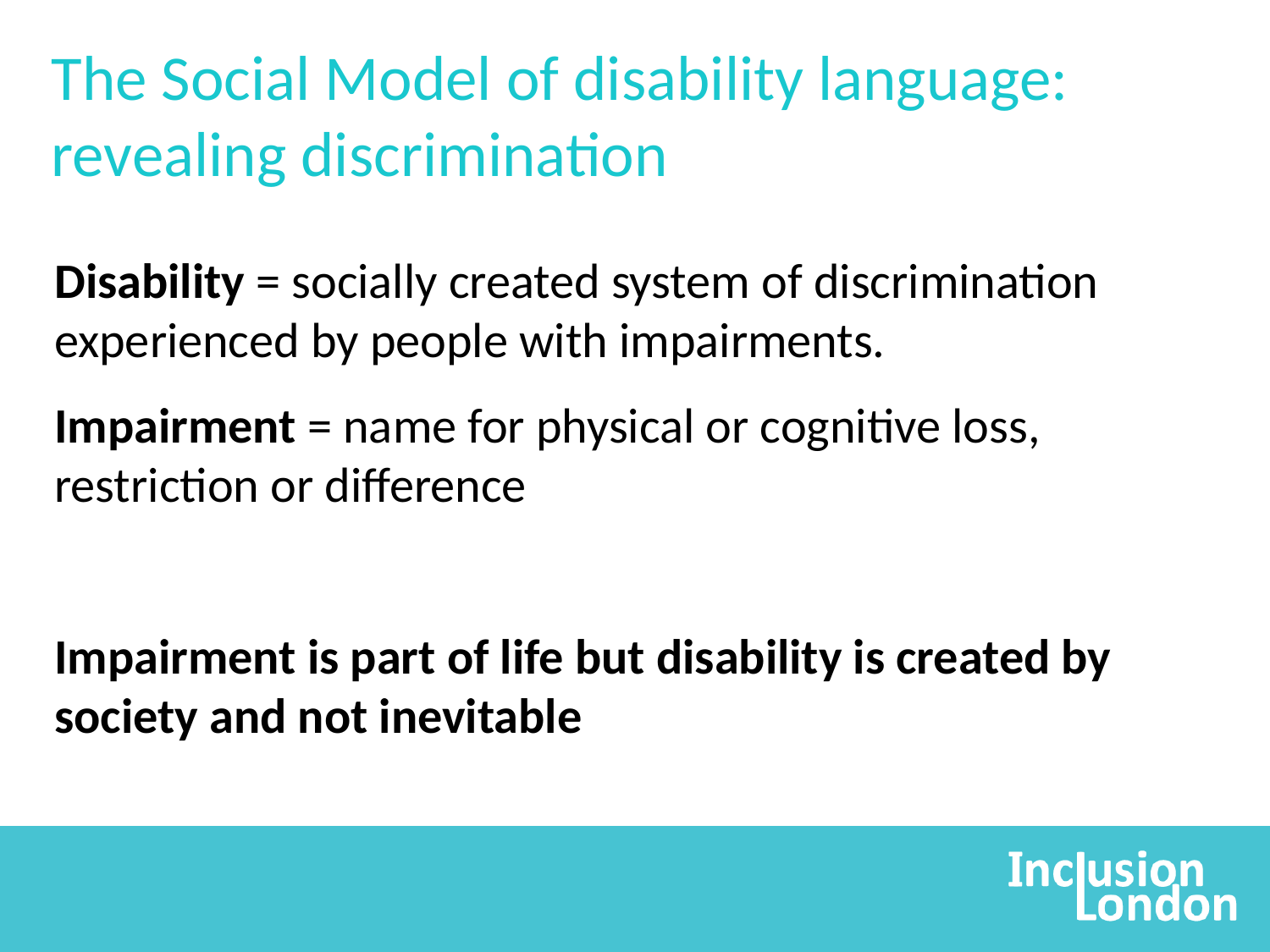

The Social Model of disability language: revealing discrimination
Disability = socially created system of discrimination experienced by people with impairments.
Impairment = name for physical or cognitive loss, restriction or difference

Impairment is part of life but disability is created by society and not inevitable